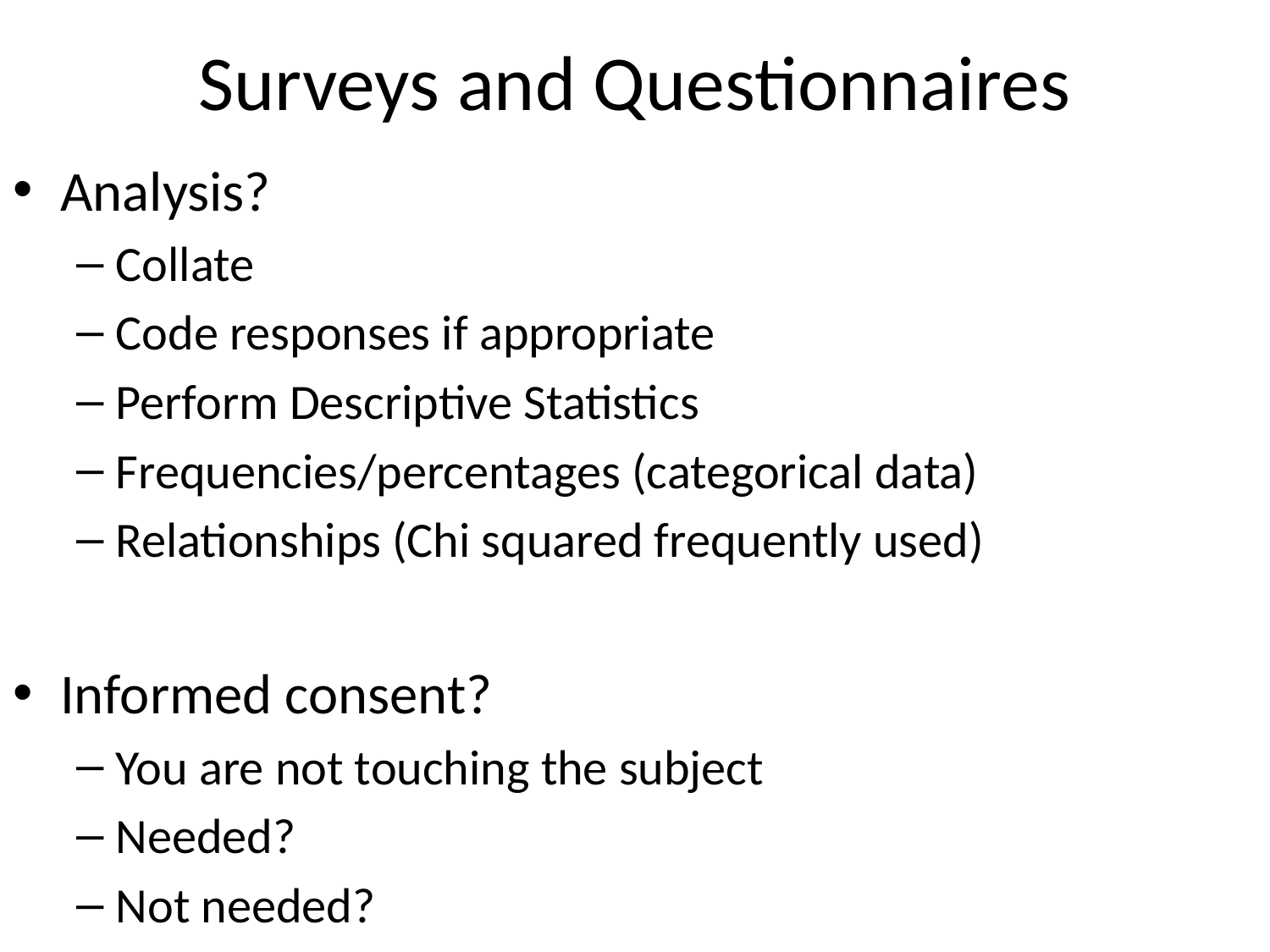

# Surveys and Questionnaires
Analysis?
Collate
Code responses if appropriate
Perform Descriptive Statistics
Frequencies/percentages (categorical data)
Relationships (Chi squared frequently used)

Informed consent?
You are not touching the subject
Needed?
Not needed?